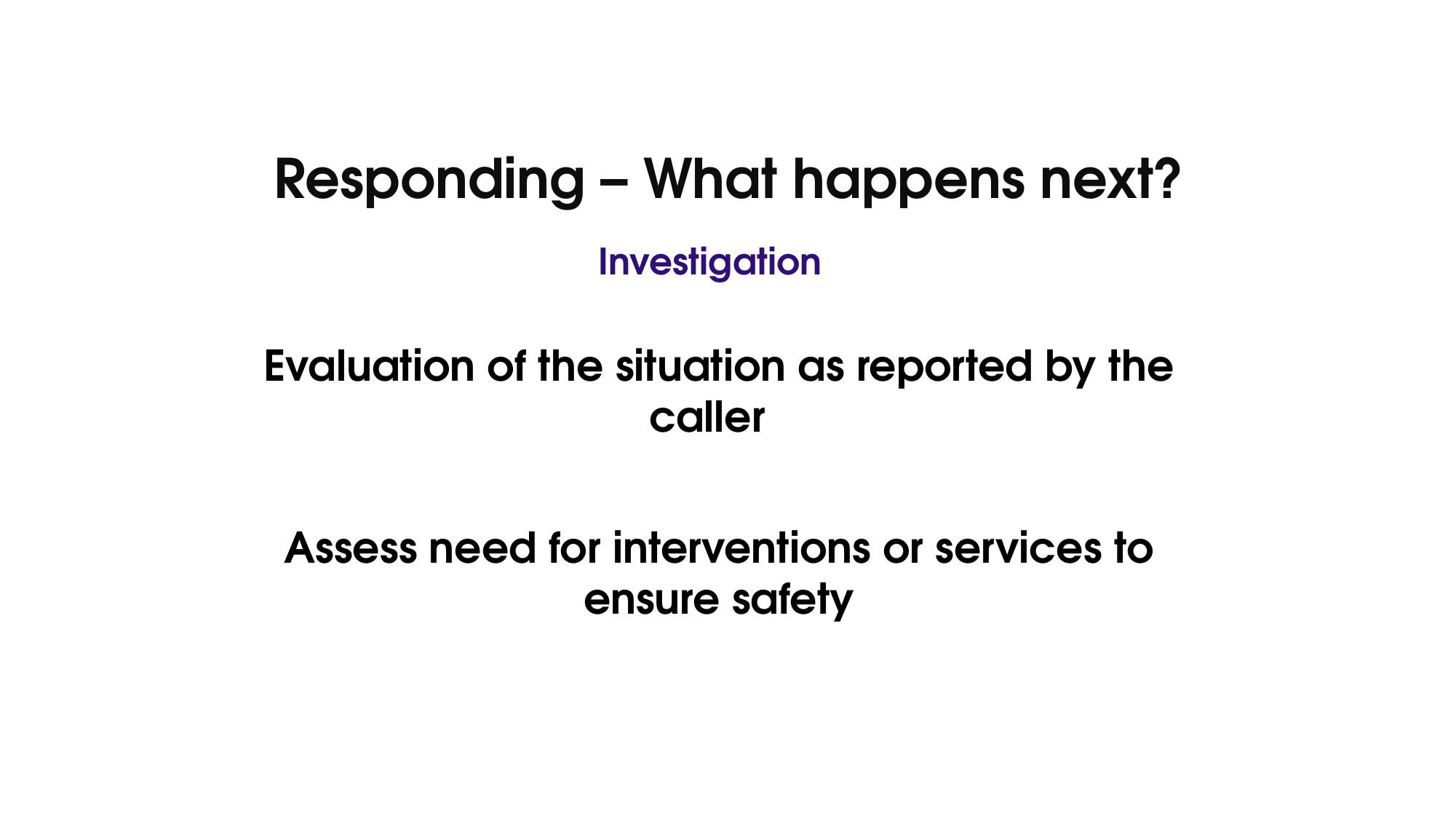

Responding – What happens next?
Investigation
Evaluation of the situation as reported by the caller

Assess need for interventions or services to ensure safety